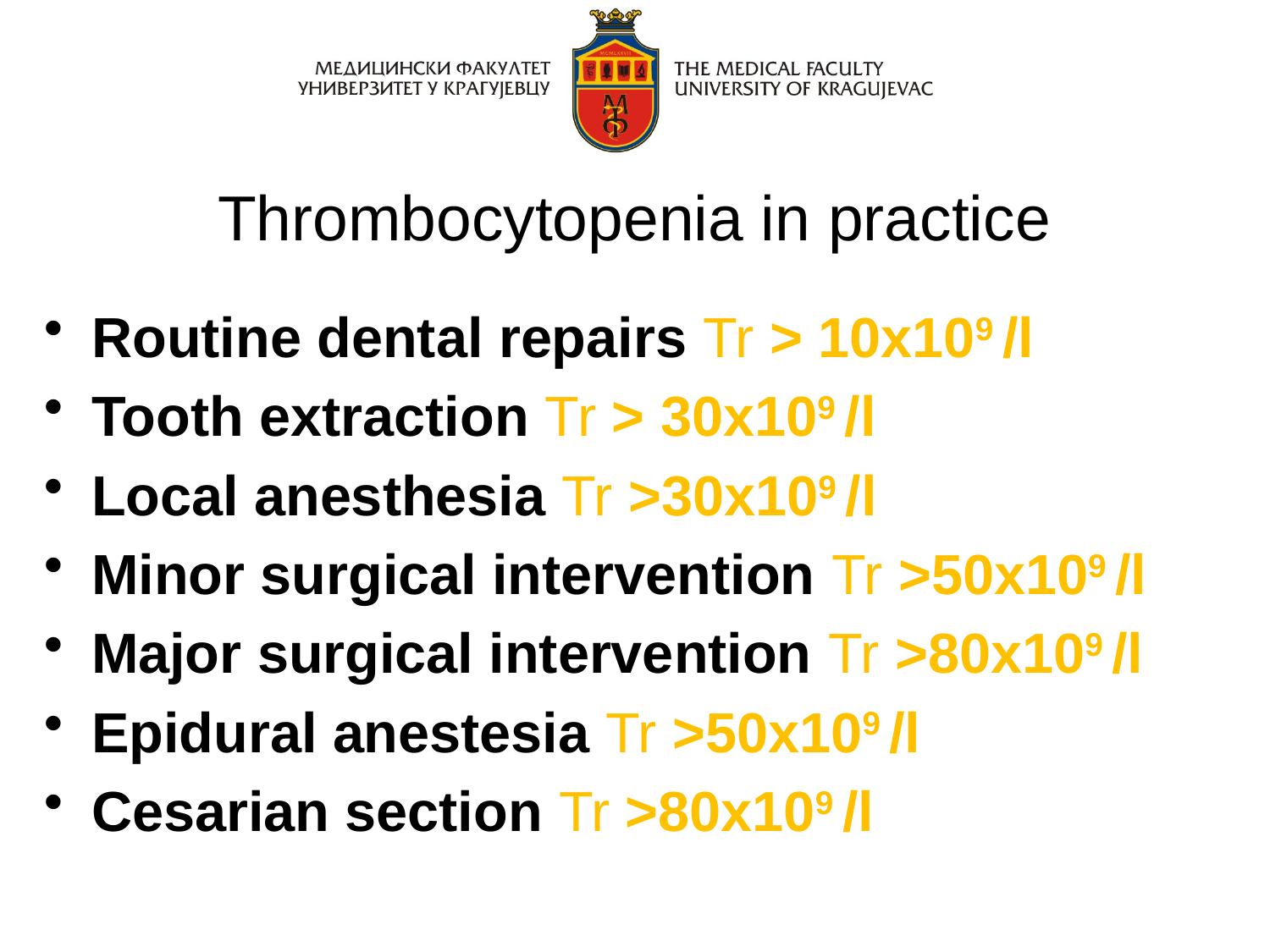

# Thrombocytopenia in practice
Routine dental repairs Tr > 10x109 /l
Tooth extraction Tr > 30x109 /l
Local anesthesia Tr >30x109 /l
Minor surgical intervention Tr >50x109 /l
Major surgical intervention Tr >80x109 /l
Epidural anestesia Tr >50x109 /l
Cesarian section Tr >80x109 /l